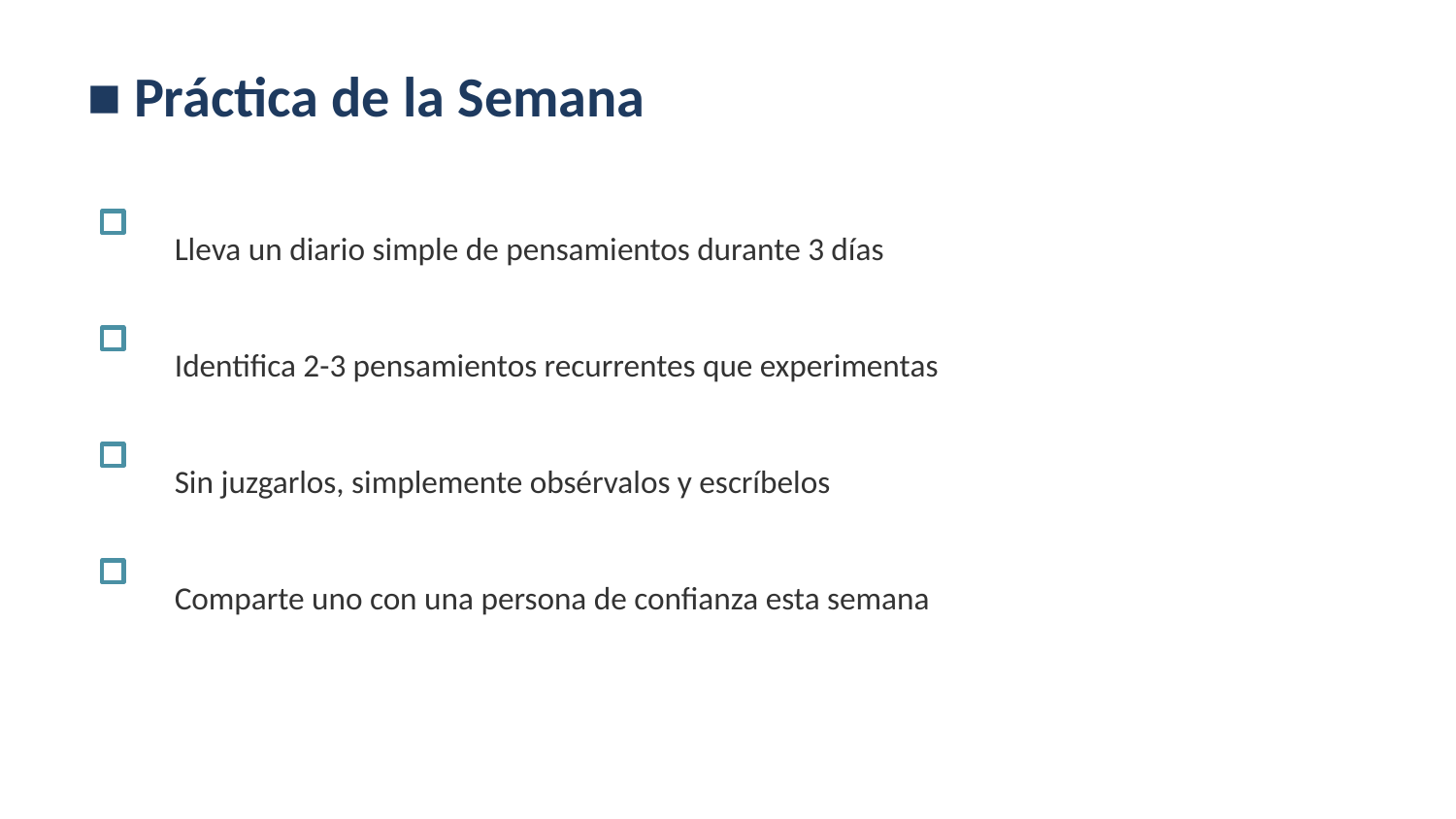

■ Práctica de la Semana
Lleva un diario simple de pensamientos durante 3 días

Identifica 2-3 pensamientos recurrentes que experimentas

Sin juzgarlos, simplemente obsérvalos y escríbelos

Comparte uno con una persona de confianza esta semana